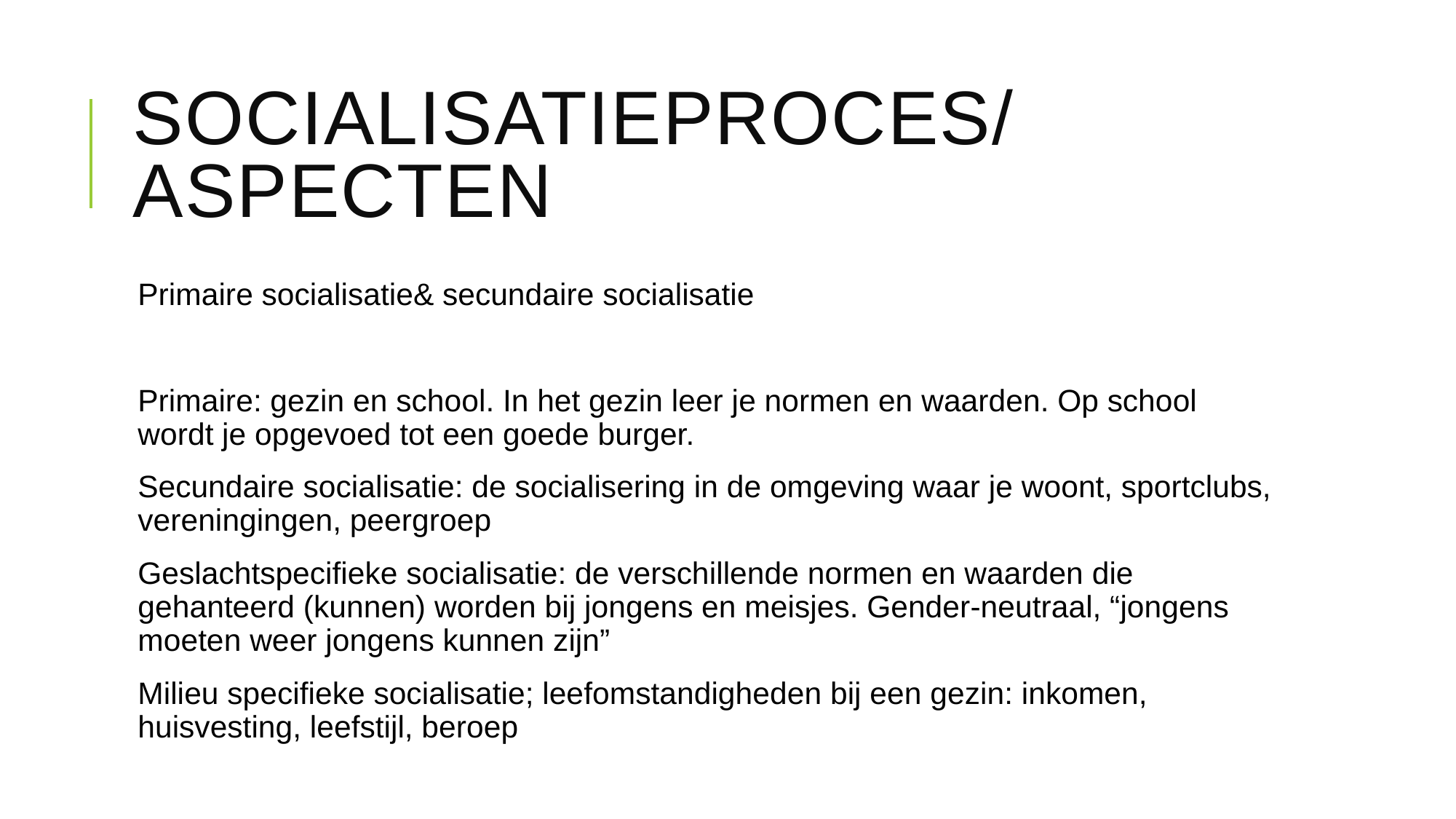

# Socialisatieproces/aspecten
Primaire socialisatie& secundaire socialisatie

Primaire: gezin en school. In het gezin leer je normen en waarden. Op school wordt je opgevoed tot een goede burger.
Secundaire socialisatie: de socialisering in de omgeving waar je woont, sportclubs, vereningingen, peergroep
Geslachtspecifieke socialisatie: de verschillende normen en waarden die gehanteerd (kunnen) worden bij jongens en meisjes. Gender-neutraal, “jongens moeten weer jongens kunnen zijn”
Milieu specifieke socialisatie; leefomstandigheden bij een gezin: inkomen, huisvesting, leefstijl, beroep